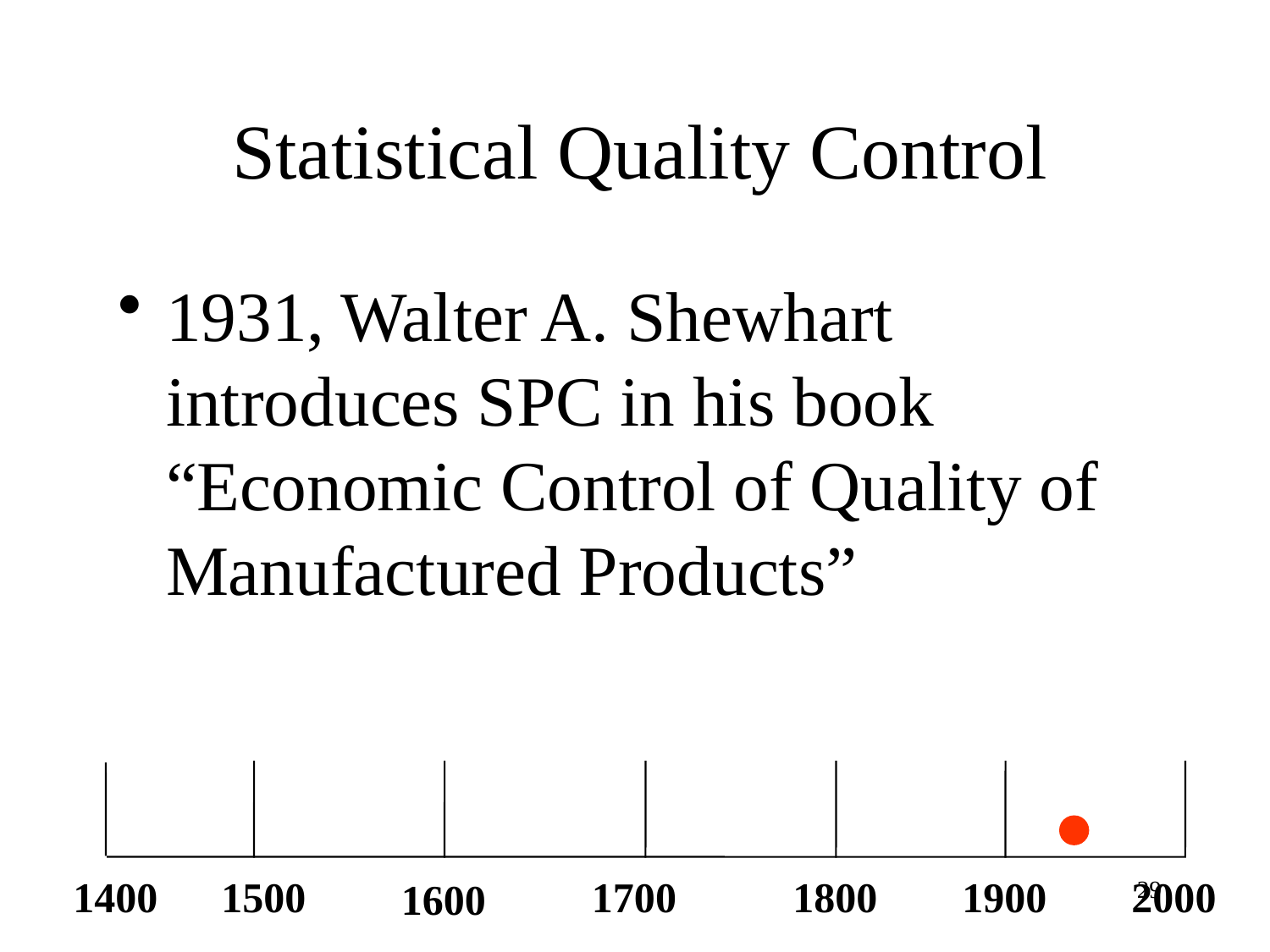

# Statistical Quality Control
1931, Walter A. Shewhart introduces SPC in his book “Economic Control of Quality of Manufactured Products”

1400
1500
1700
1800
1900
2000
1600
29